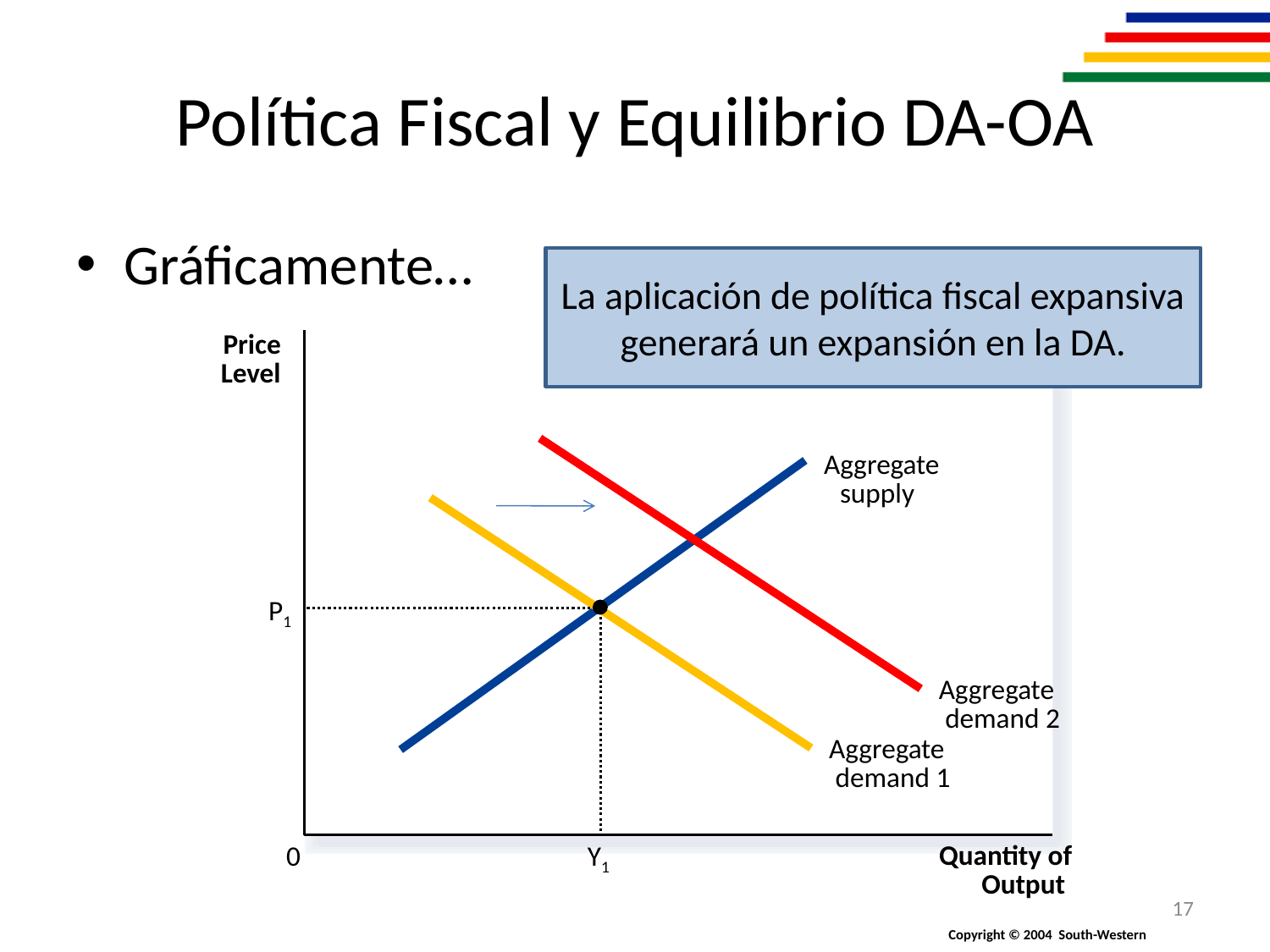

# Política Fiscal y Equilibrio DA-OA
Gráficamente…
La aplicación de política fiscal expansiva generará un expansión en la DA.
Price

Level

Aggregate
demand 2
Aggregate

supply

Aggregate
demand 1
P1

Quantity of
0
Y1
Output
17
Copyright © 2004  South-Western